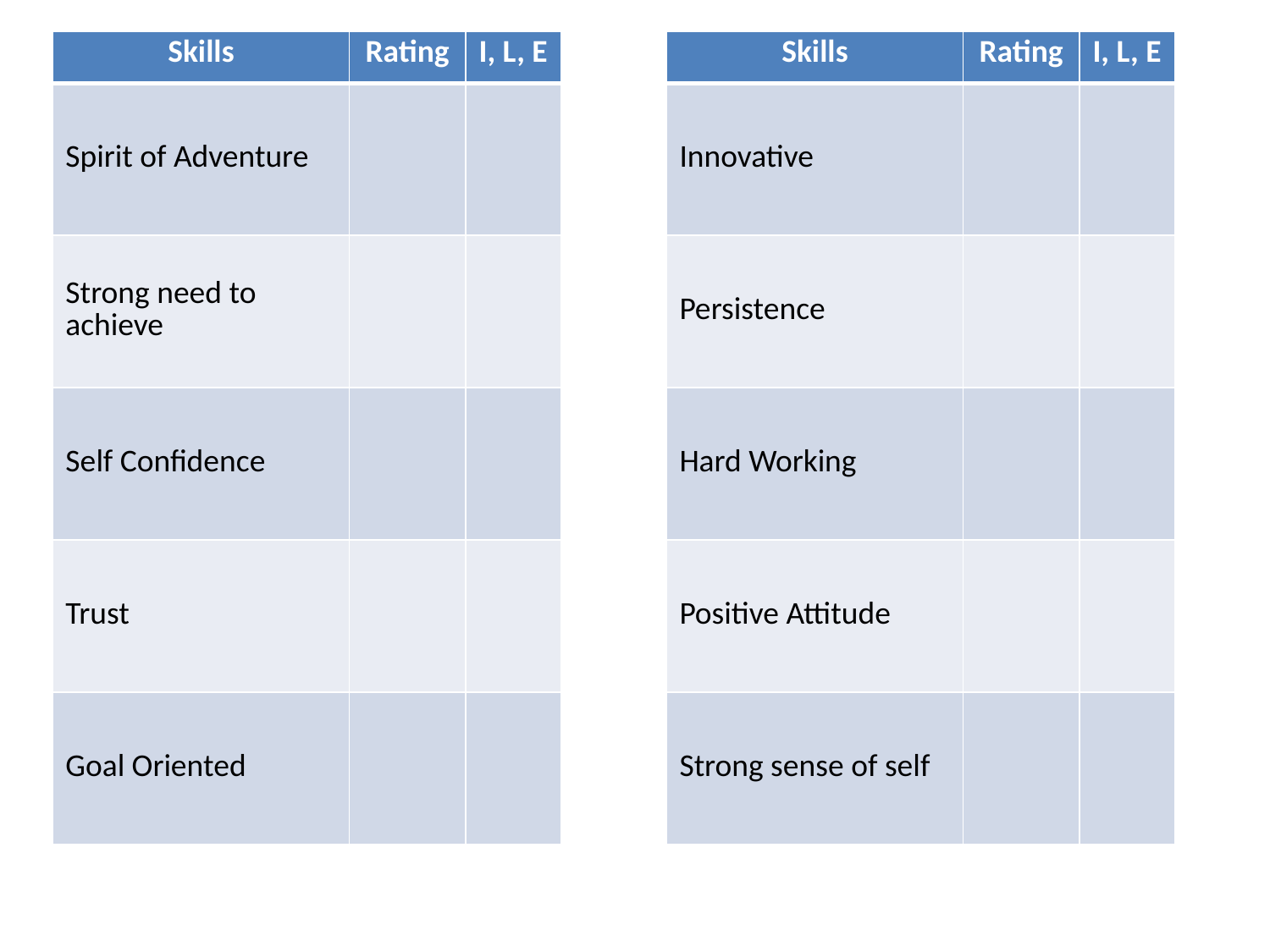

| Skills | Rating | I, L, E |
| --- | --- | --- |
| Spirit of Adventure |  |  |
| Strong need to achieve |  |  |
| Self Confidence |  |  |
| Trust |  |  |
| Goal Oriented |  |  |
| Skills | Rating | I, L, E |
| --- | --- | --- |
| Innovative |  |  |
| Persistence |  |  |
| Hard Working |  |  |
| Positive Attitude |  |  |
| Strong sense of self |  |  |